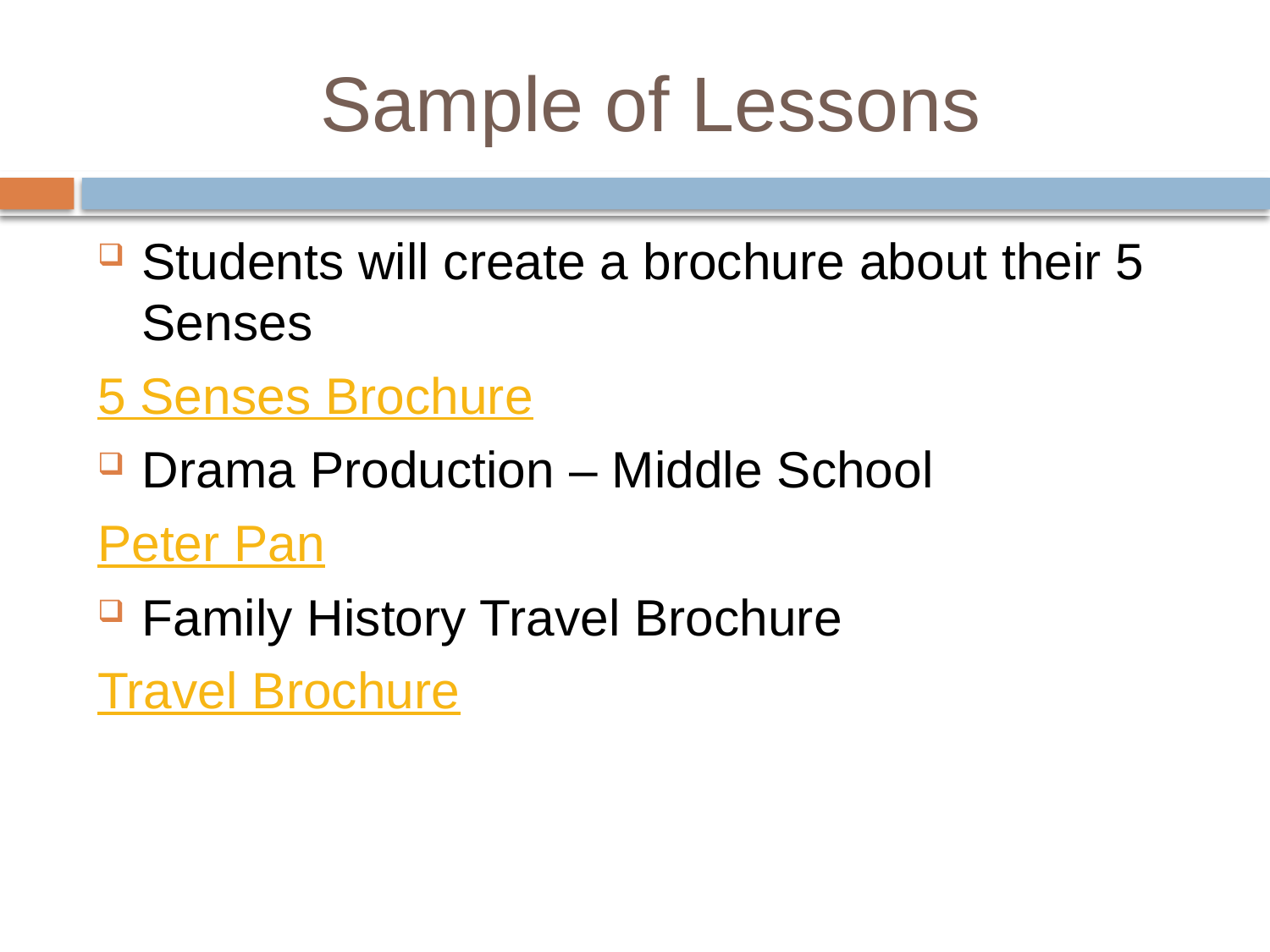

# Sample of Lessons
Students will create a brochure about their 5 Senses
5 Senses Brochure
Drama Production – Middle School
Peter Pan
Family History Travel Brochure
Travel Brochure